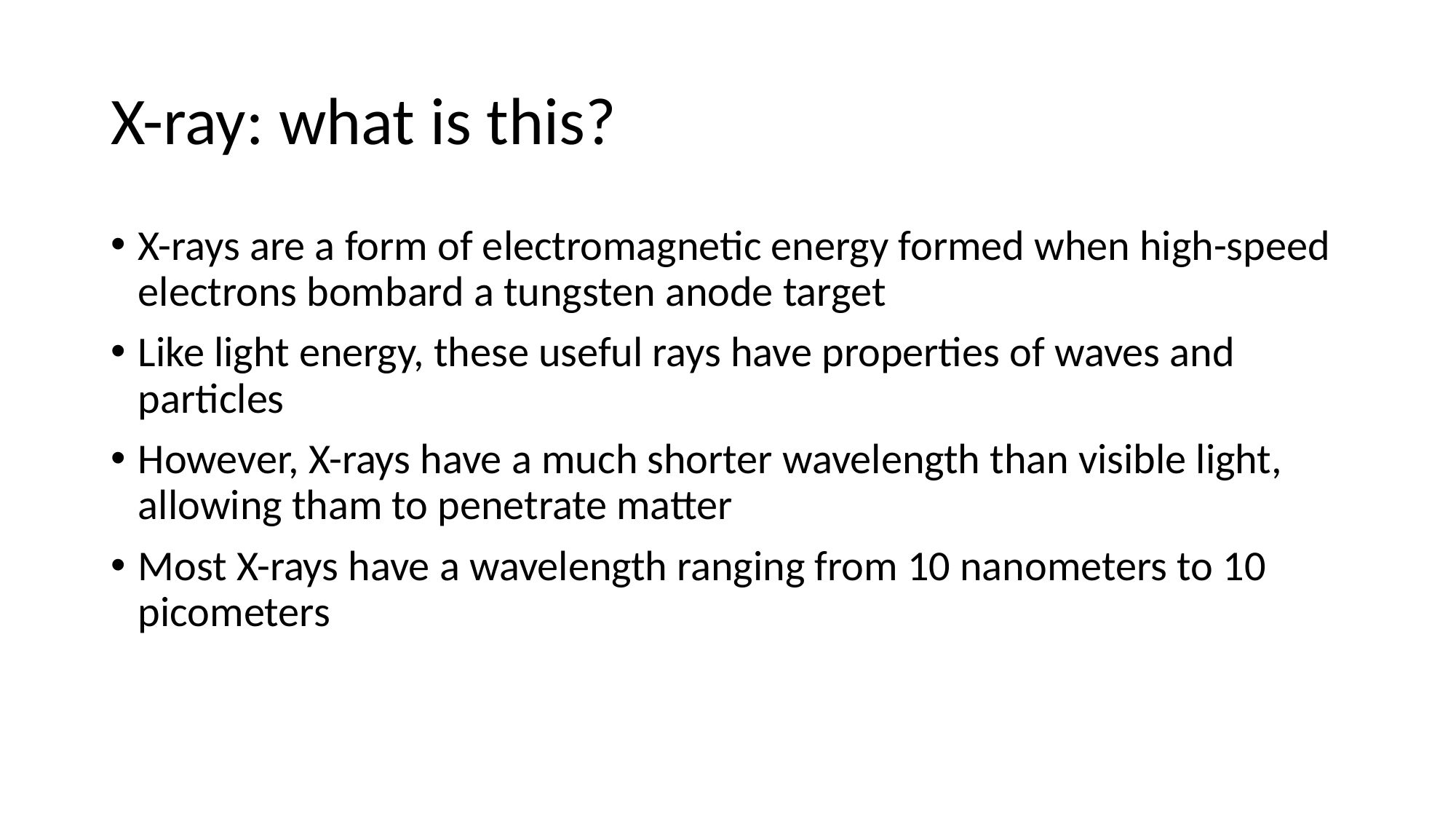

# X-ray: what is this?
X-rays are a form of electromagnetic energy formed when high-speed electrons bombard a tungsten anode target
Like light energy, these useful rays have properties of waves and particles
However, X-rays have a much shorter wavelength than visible light, allowing tham to penetrate matter
Most X-rays have a wavelength ranging from 10 nanometers to 10 picometers